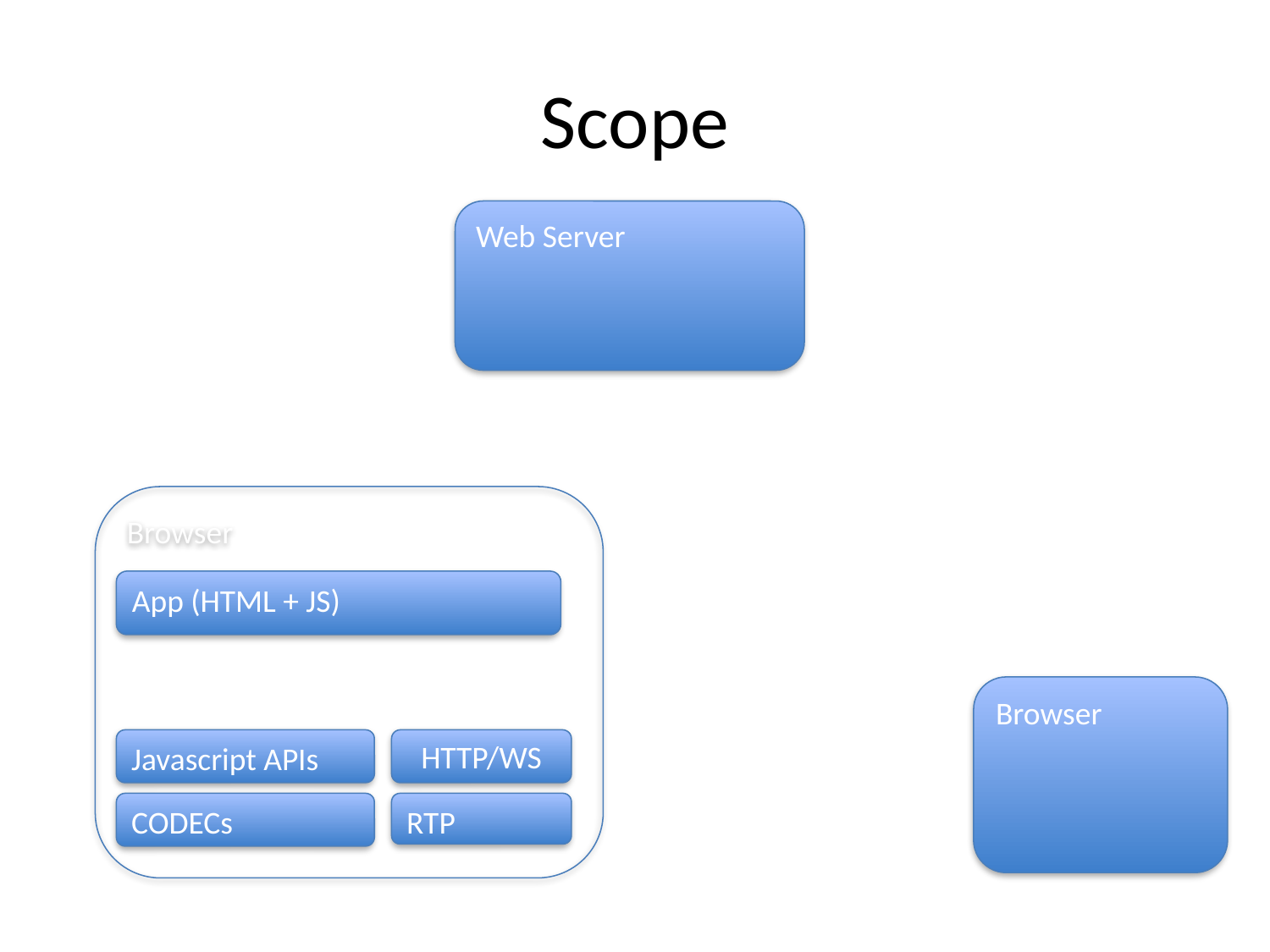

# Scope
Web Server
Browser
App (HTML + JS)
Browser
Javascript APIs
HTTP/WS
CODECs
RTP